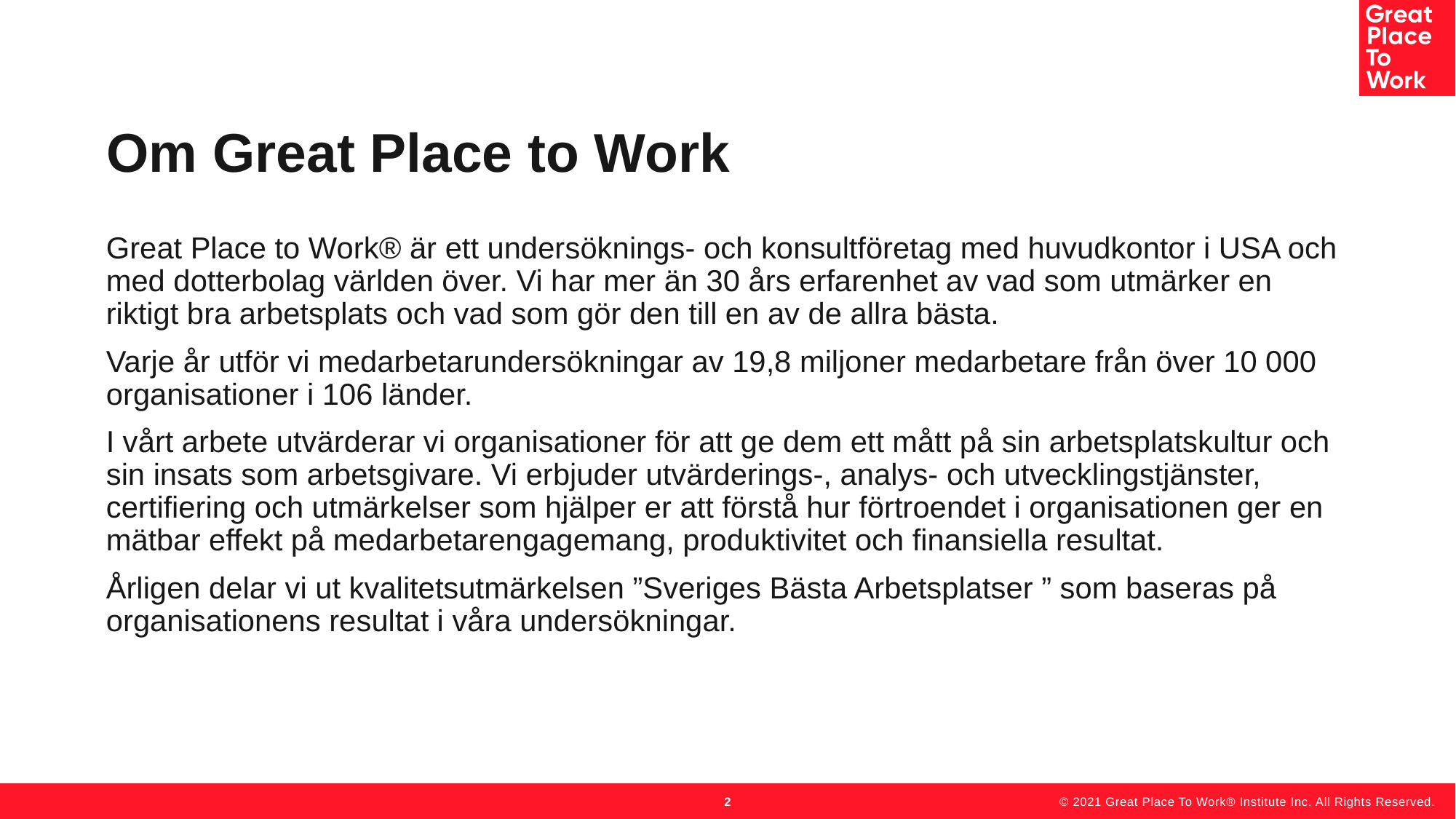

# Om Great Place to Work
Great Place to Work® är ett undersöknings- och konsultföretag med huvudkontor i USA och med dotterbolag världen över. Vi har mer än 30 års erfarenhet av vad som utmärker en riktigt bra arbetsplats och vad som gör den till en av de allra bästa.
Varje år utför vi medarbetarundersökningar av 19,8 miljoner medarbetare från över 10 000 organisationer i 106 länder.
I vårt arbete utvärderar vi organisationer för att ge dem ett mått på sin arbetsplatskultur och sin insats som arbetsgivare. Vi erbjuder utvärderings-, analys- och utvecklingstjänster, certifiering och utmärkelser som hjälper er att förstå hur förtroendet i organisationen ger en mätbar effekt på medarbetarengagemang, produktivitet och finansiella resultat.
Årligen delar vi ut kvalitetsutmärkelsen ”Sveriges Bästa Arbetsplatser ” som baseras på organisationens resultat i våra undersökningar.